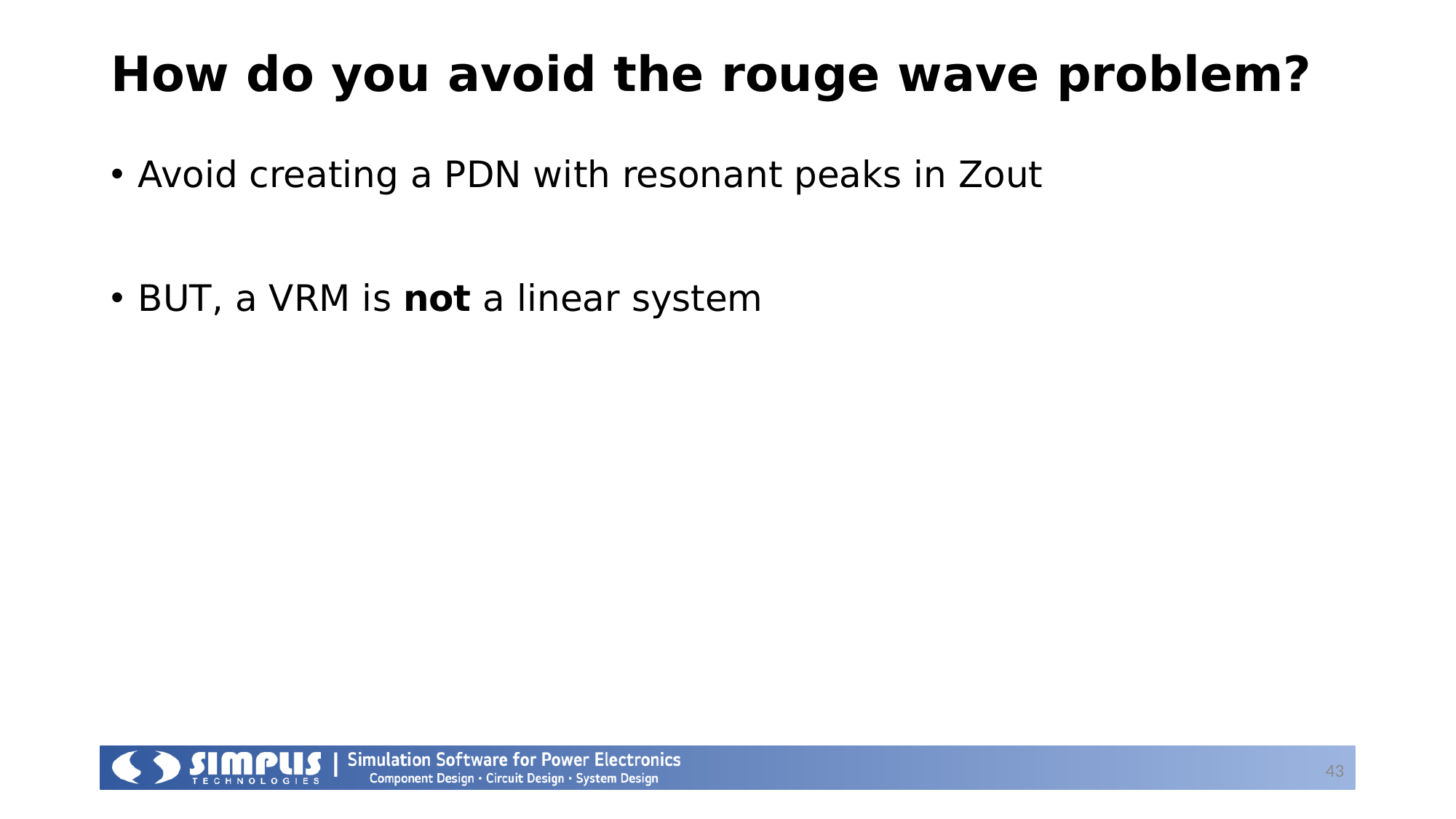

# How do you avoid the rouge wave problem?
Avoid creating a PDN with resonant peaks in Zout

BUT, a VRM is not a linear system

43